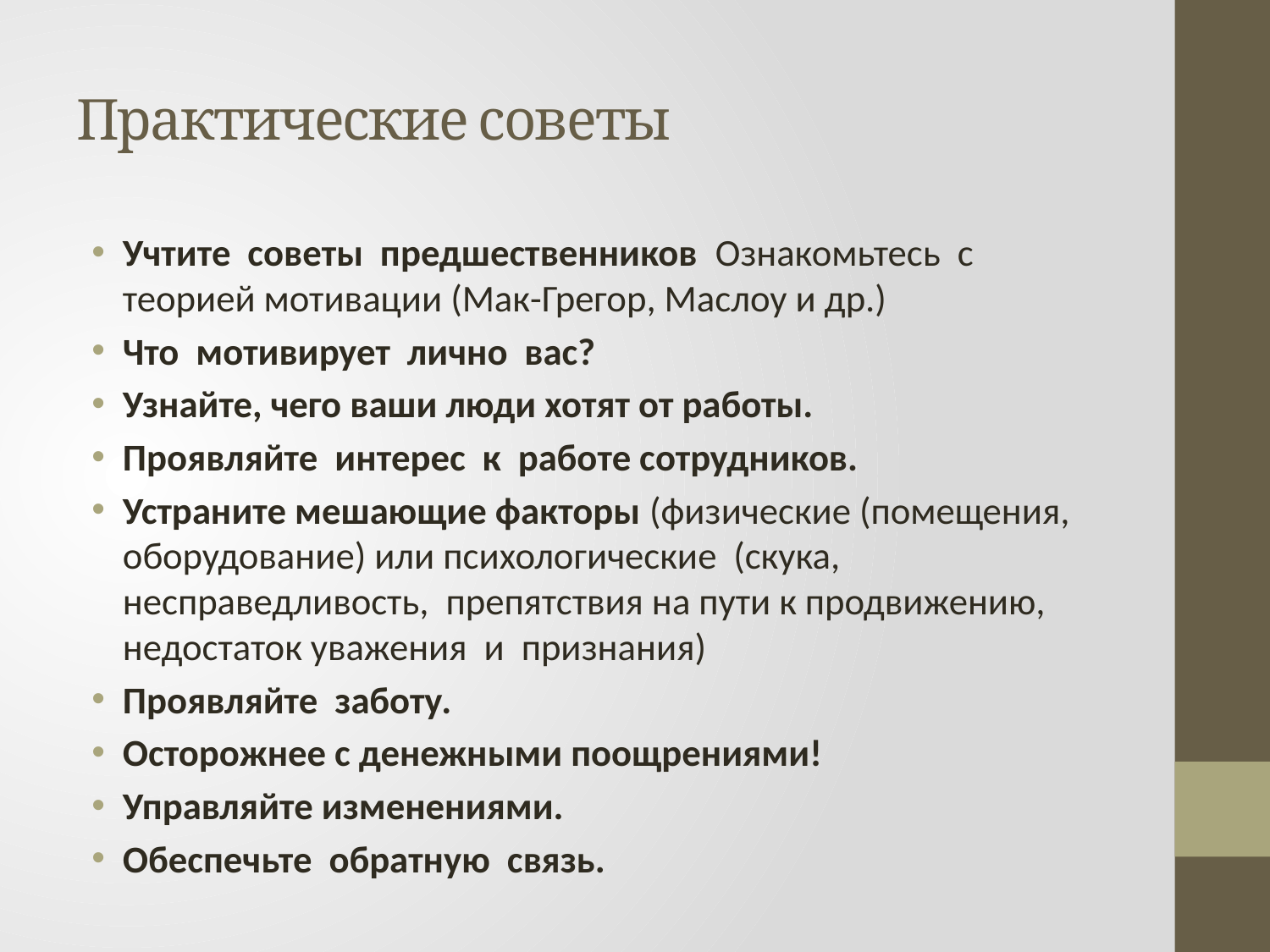

# Практические советы
Учтите  советы  предшественников  Ознакомьтесь  с  теорией мотивации (Мак-Грегор, Маслоу и др.)
Что  мотивирует  лично  вас?
Узнайте, чего ваши люди хотят от работы.
Проявляйте  интерес  к  работе сотрудников.
Устраните мешающие факторы (физические (помещения, оборудование) или психологические  (скука,  несправедливость,  препятствия на пути к продвижению, недостаток уважения  и  признания)
Проявляйте  заботу.
Осторожнее с денежными поощрениями!
Управляйте изменениями.
Обеспечьте  обратную  связь.